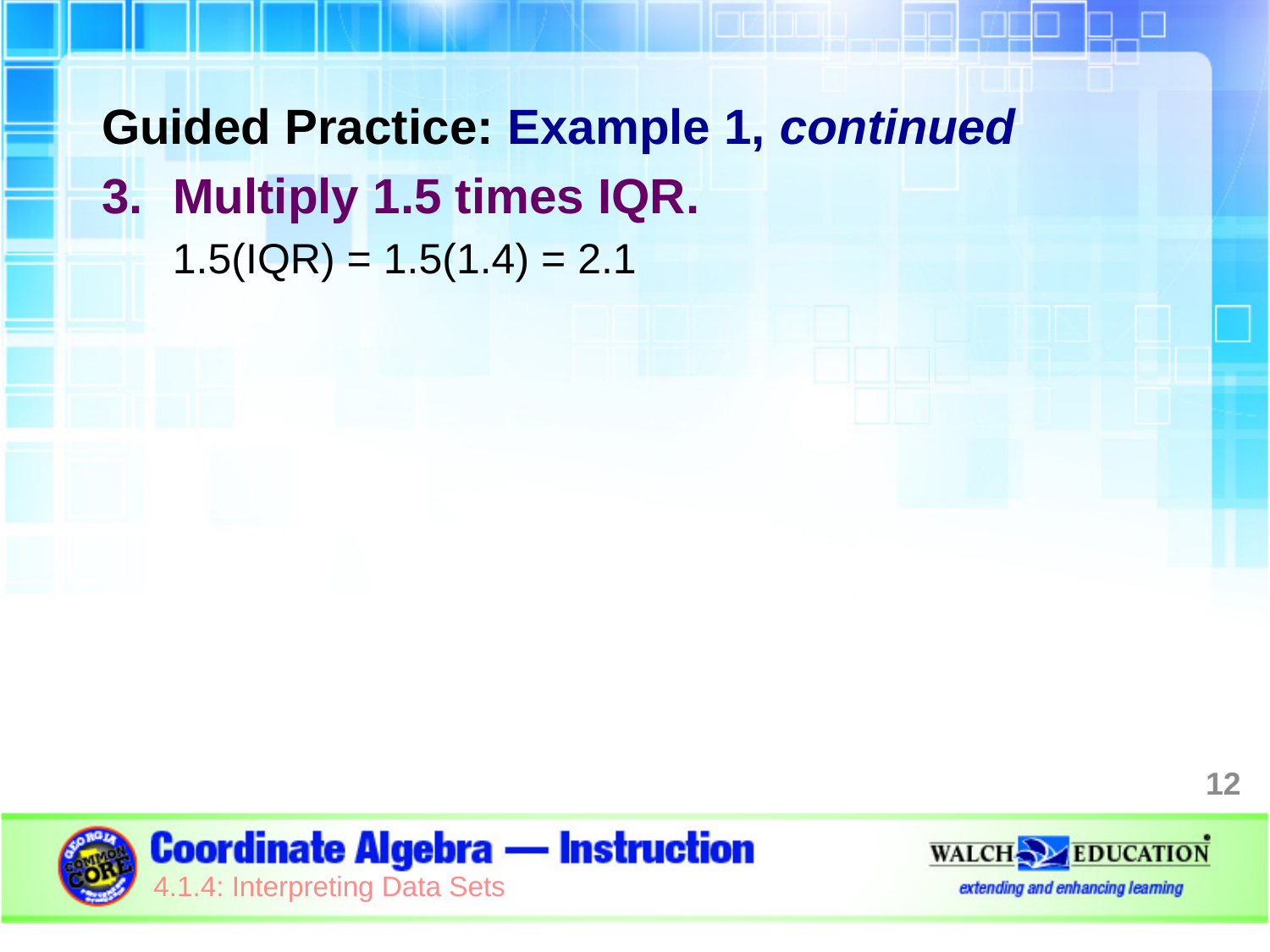

Guided Practice: Example 1, continued
Multiply 1.5 times IQR.
1.5(IQR) = 1.5(1.4) = 2.1

12
4.1.4: Interpreting Data Sets